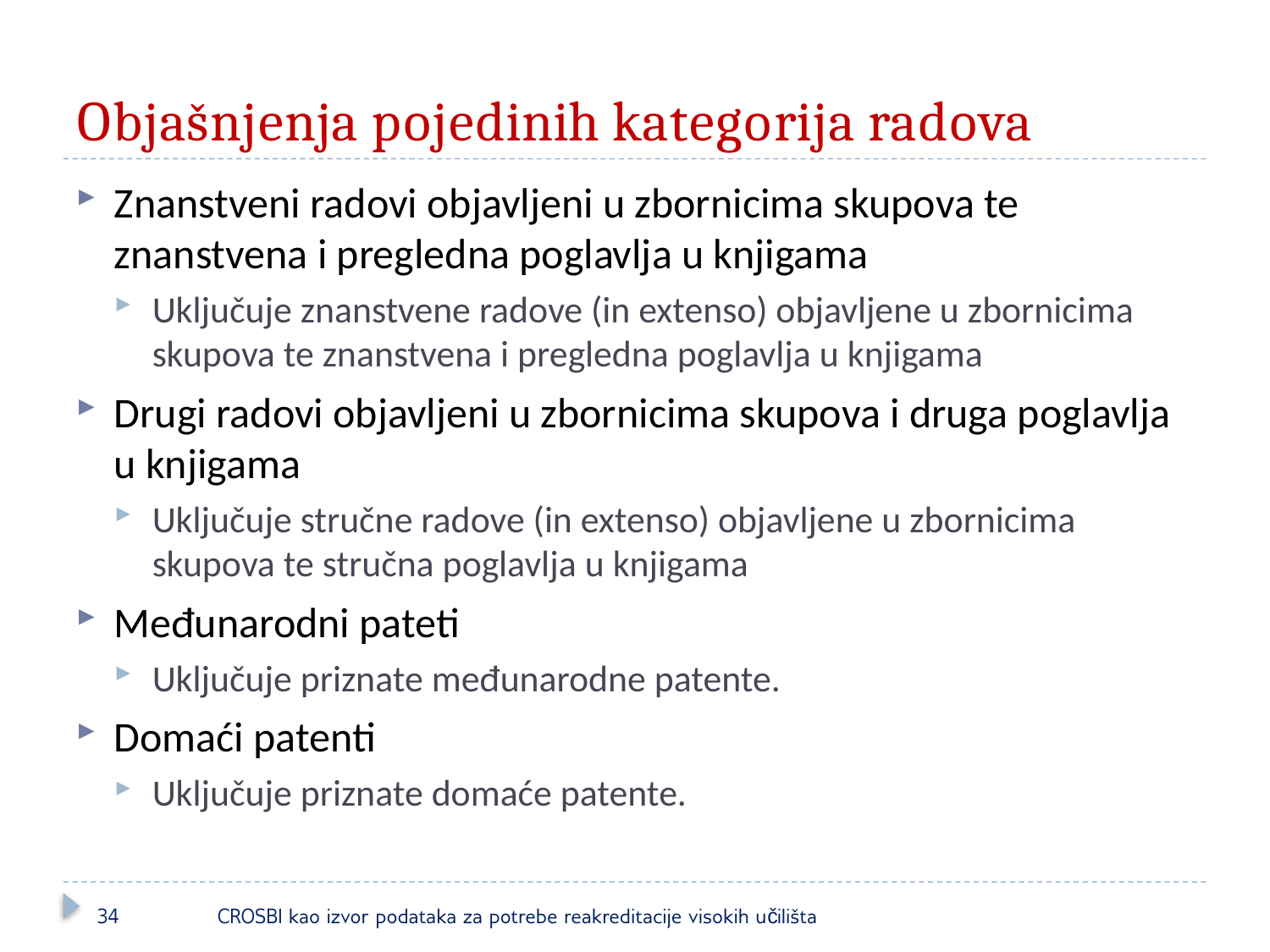

# Objašnjenja pojedinih kategorija radova
Znanstveni radovi objavljeni u zbornicima skupova te znanstvena i pregledna poglavlja u knjigama
Uključuje znanstvene radove (in extenso) objavljene u zbornicima skupova te znanstvena i pregledna poglavlja u knjigama
Drugi radovi objavljeni u zbornicima skupova i druga poglavlja u knjigama
Uključuje stručne radove (in extenso) objavljene u zbornicima skupova te stručna poglavlja u knjigama
Međunarodni pateti
Uključuje priznate međunarodne patente.
Domaći patenti
Uključuje priznate domaće patente.

34
CROSBI kao izvor podataka za potrebe reakreditacije visokih učilišta